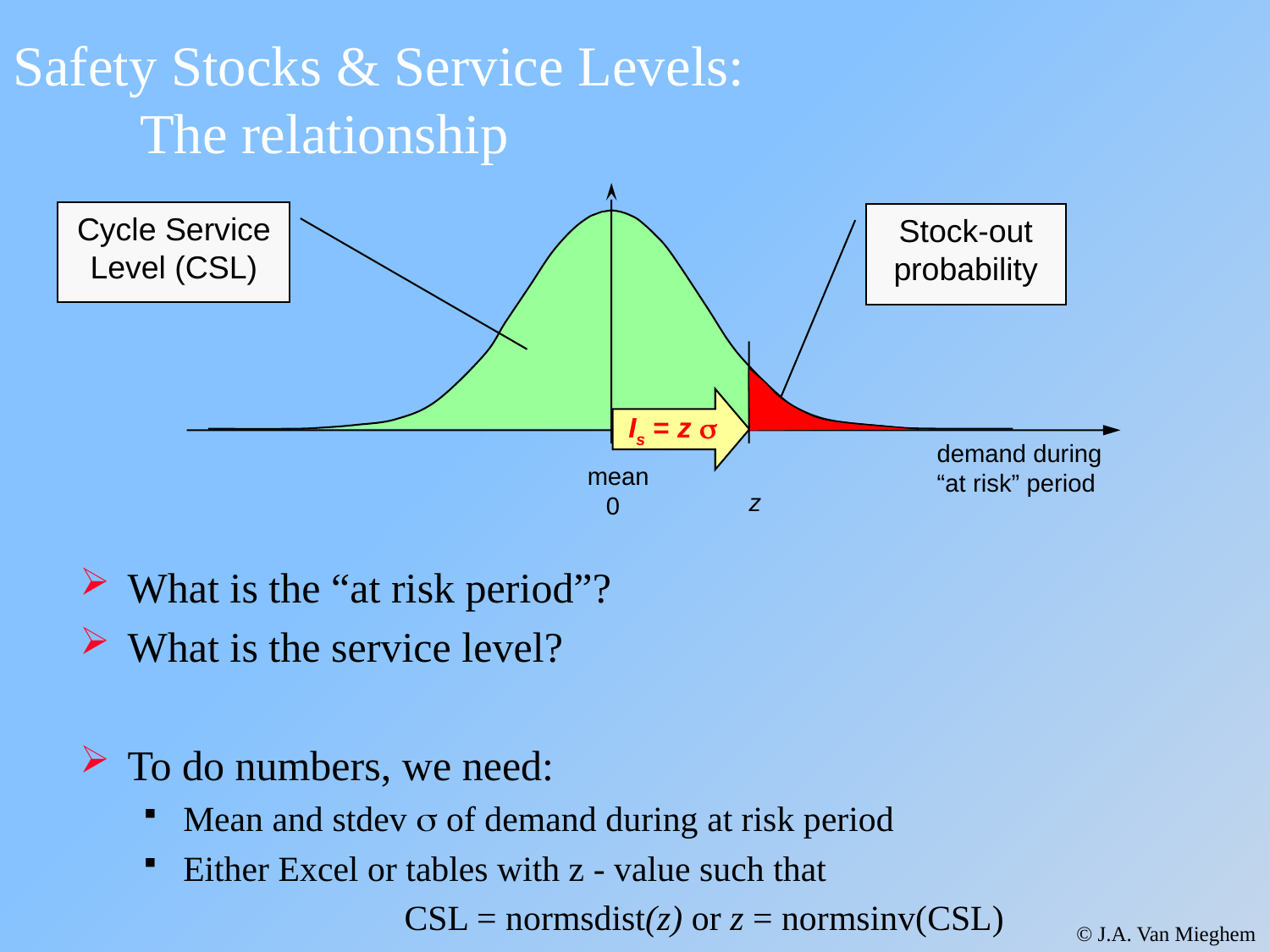

# Safety Stocks & Service Levels: The relationship

Cycle Service Level (CSL)
Stock-out probability

Is = z σ

demand during
“at risk” period
mean
z
0
What is the “at risk period”?
What is the service level?

To do numbers, we need:
Mean and stdev σ of demand during at risk period
Either Excel or tables with z - value such that
CSL = normsdist(z) or z = normsinv(CSL)